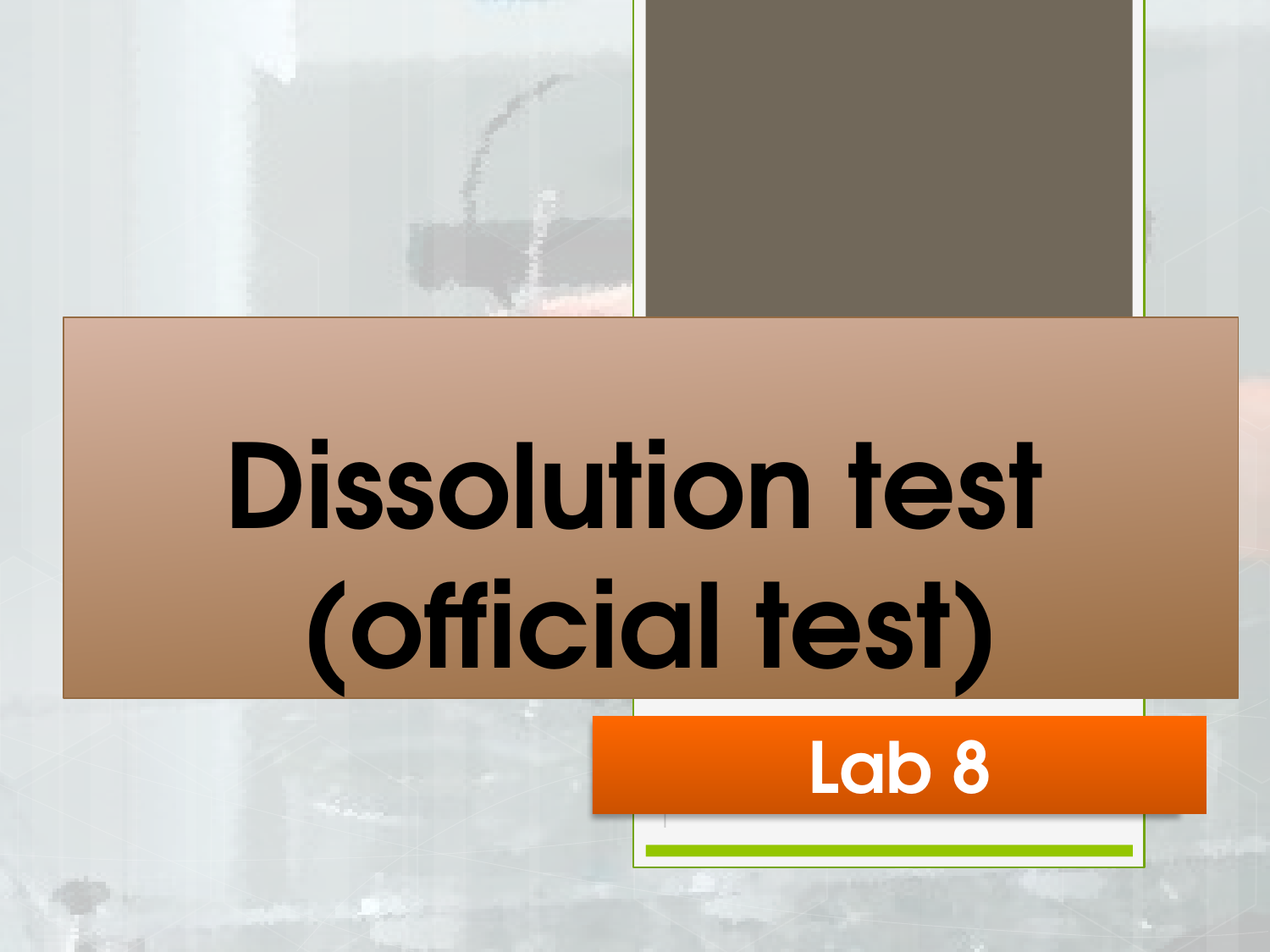

# Dissolution test (official test)
Lab 8
1